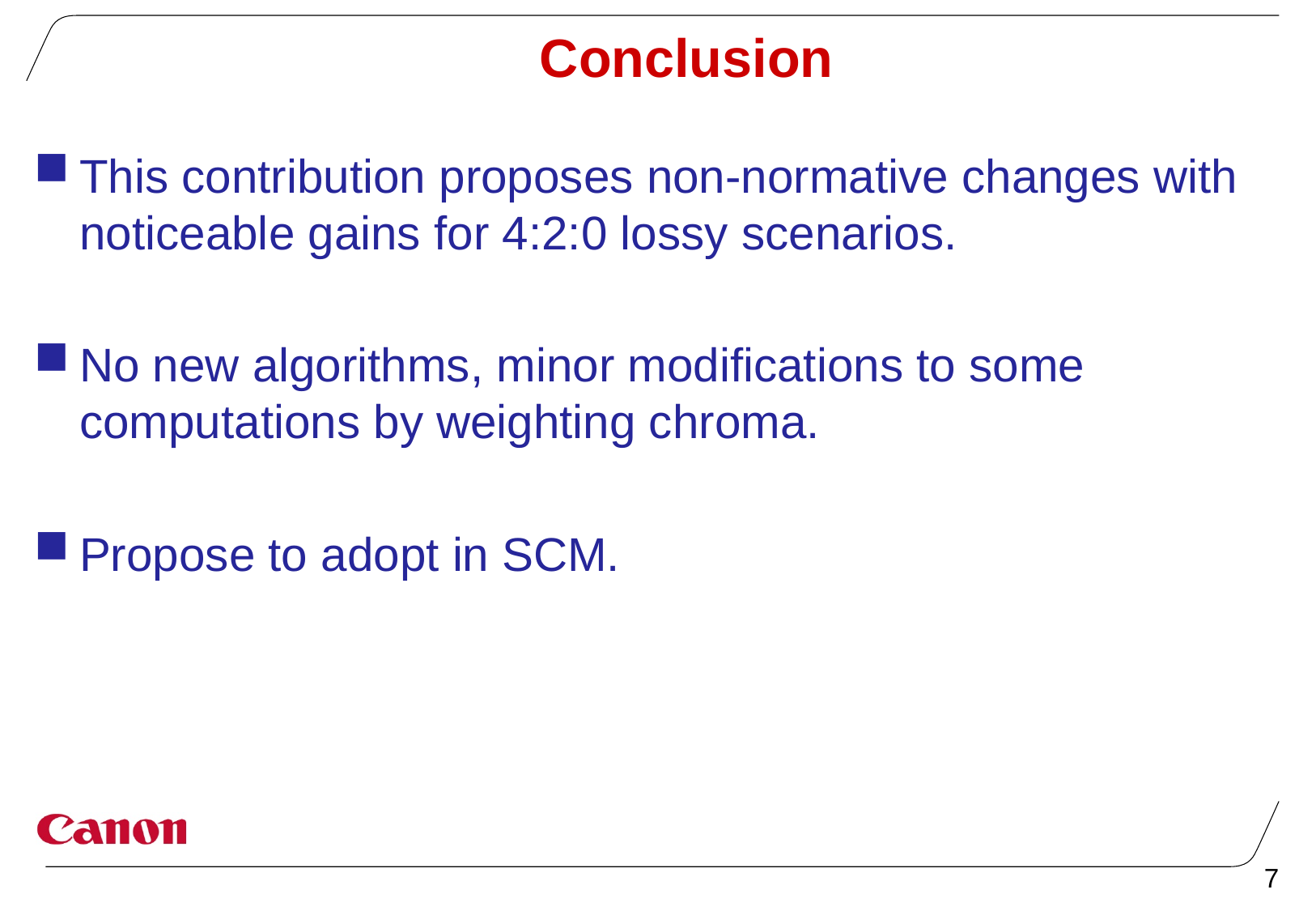

# Conclusion
This contribution proposes non-normative changes with noticeable gains for 4:2:0 lossy scenarios.

No new algorithms, minor modifications to some computations by weighting chroma.

Propose to adopt in SCM.

7